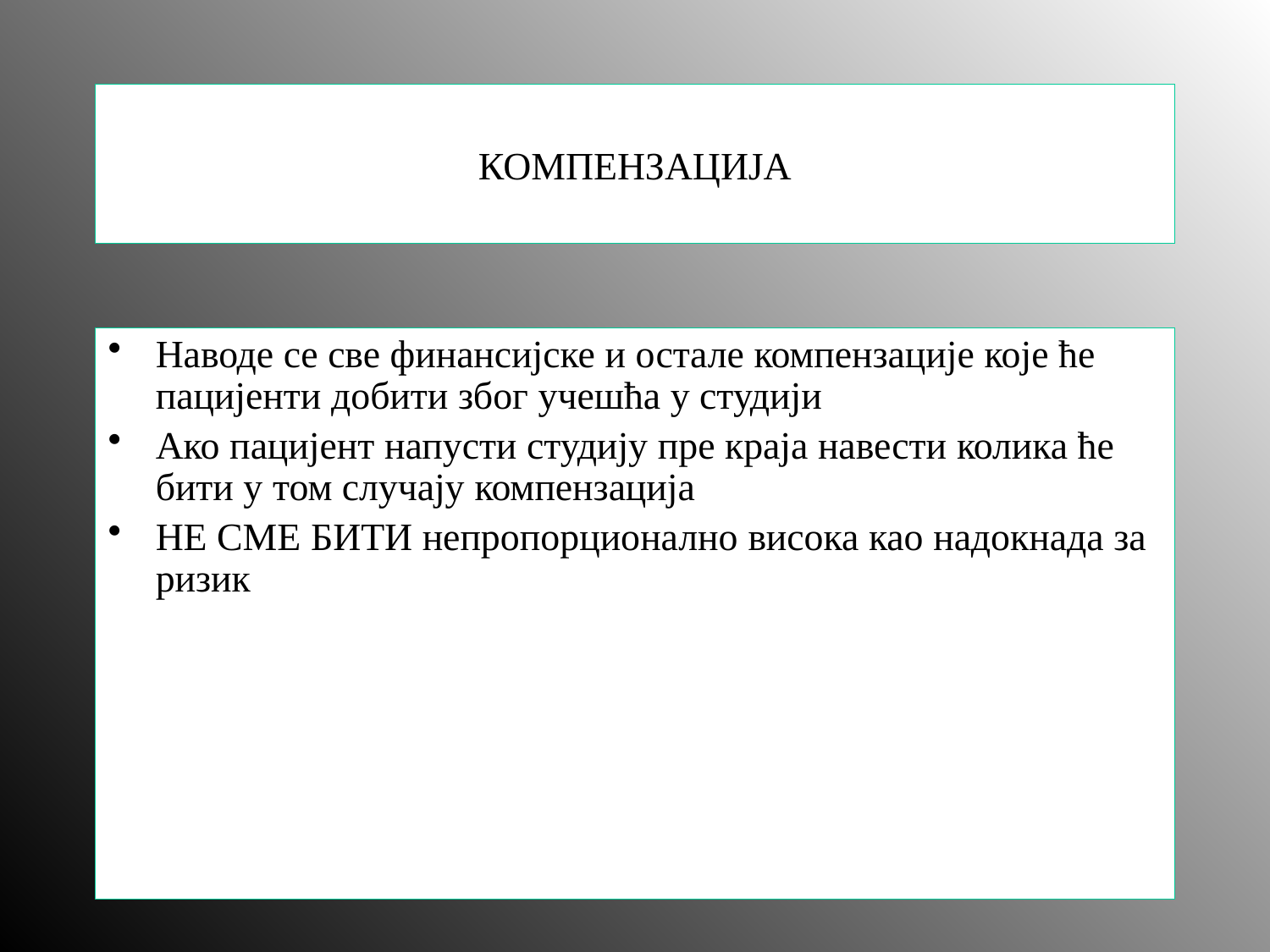

# КОМПЕНЗАЦИЈА
Наводе се све финансијске и остале компензације које ће пацијенти добити због учешћа у студији
Ако пацијент напусти студију пре краја навести колика ће бити у том случају компензација
НЕ СМЕ БИТИ непропорционално висока као надокнада за ризик